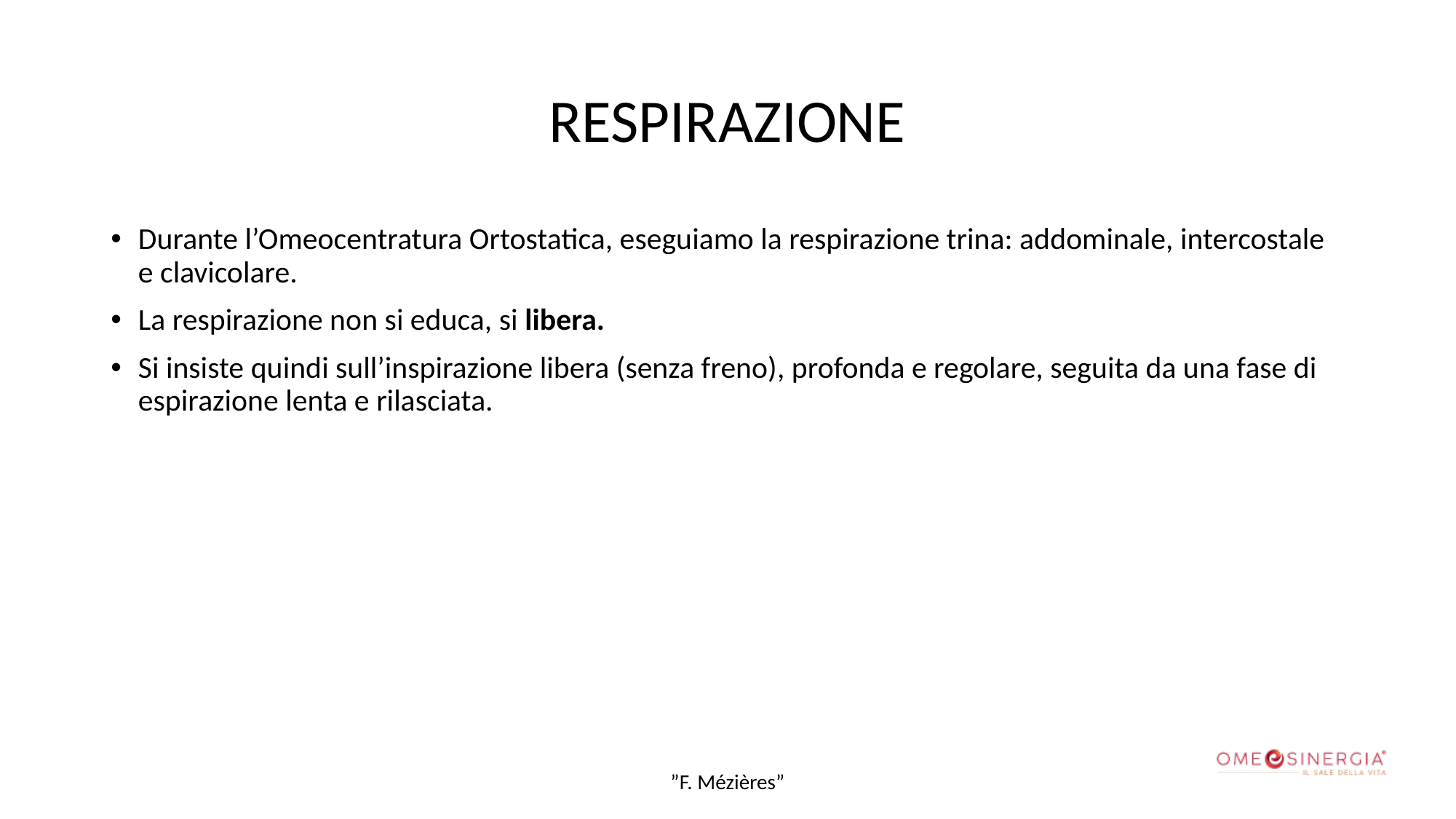

# RESPIRAZIONE
Durante l’Omeocentratura Ortostatica, eseguiamo la respirazione trina: addominale, intercostale e clavicolare.
La respirazione non si educa, si libera.
Si insiste quindi sull’inspirazione libera (senza freno), profonda e regolare, seguita da una fase di espirazione lenta e rilasciata.

”F. Mézières”